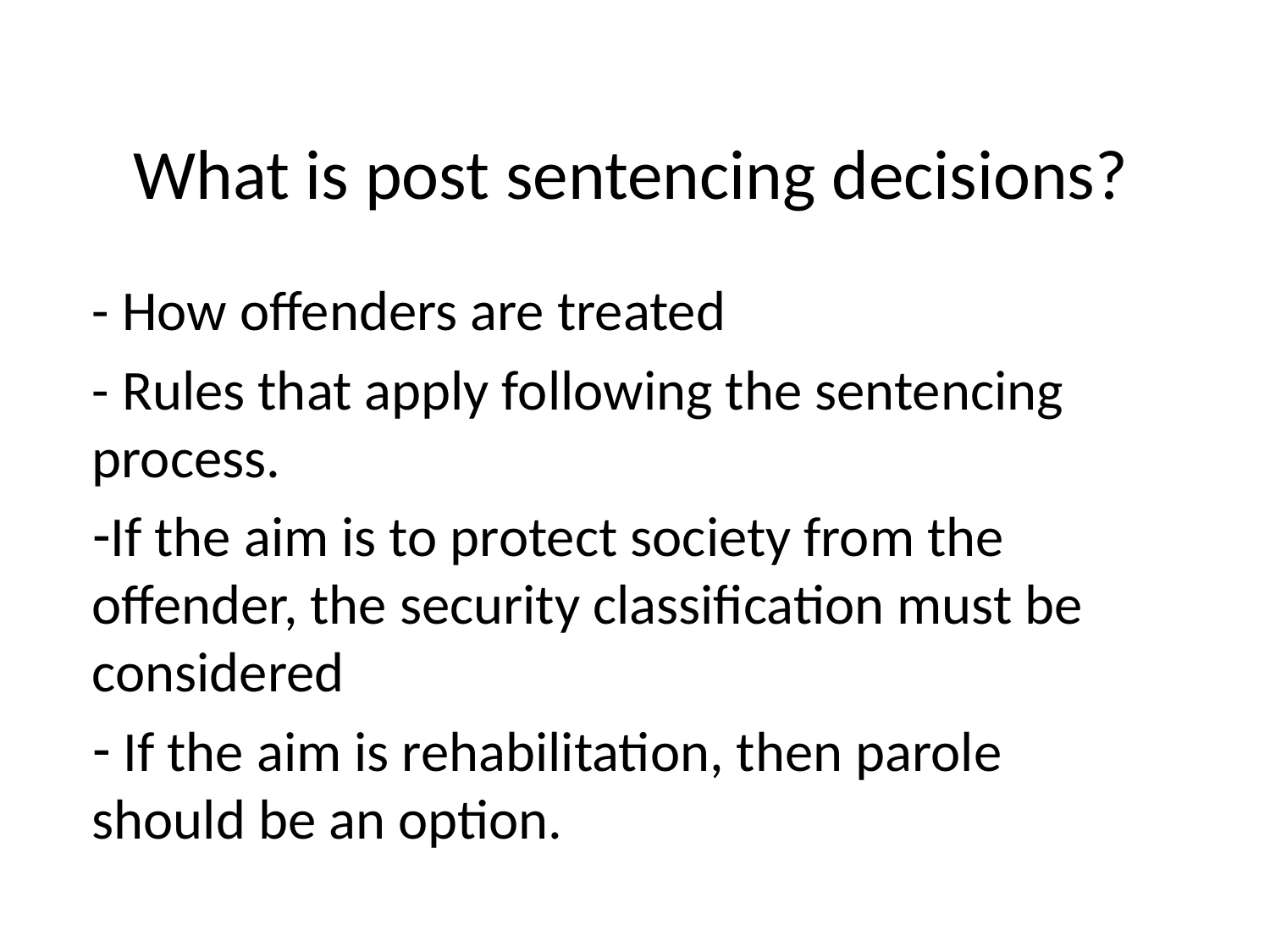

# What is post sentencing decisions?
- How offenders are treated
- Rules that apply following the sentencing process.
If the aim is to protect society from the offender, the security classification must be considered
 If the aim is rehabilitation, then parole should be an option.